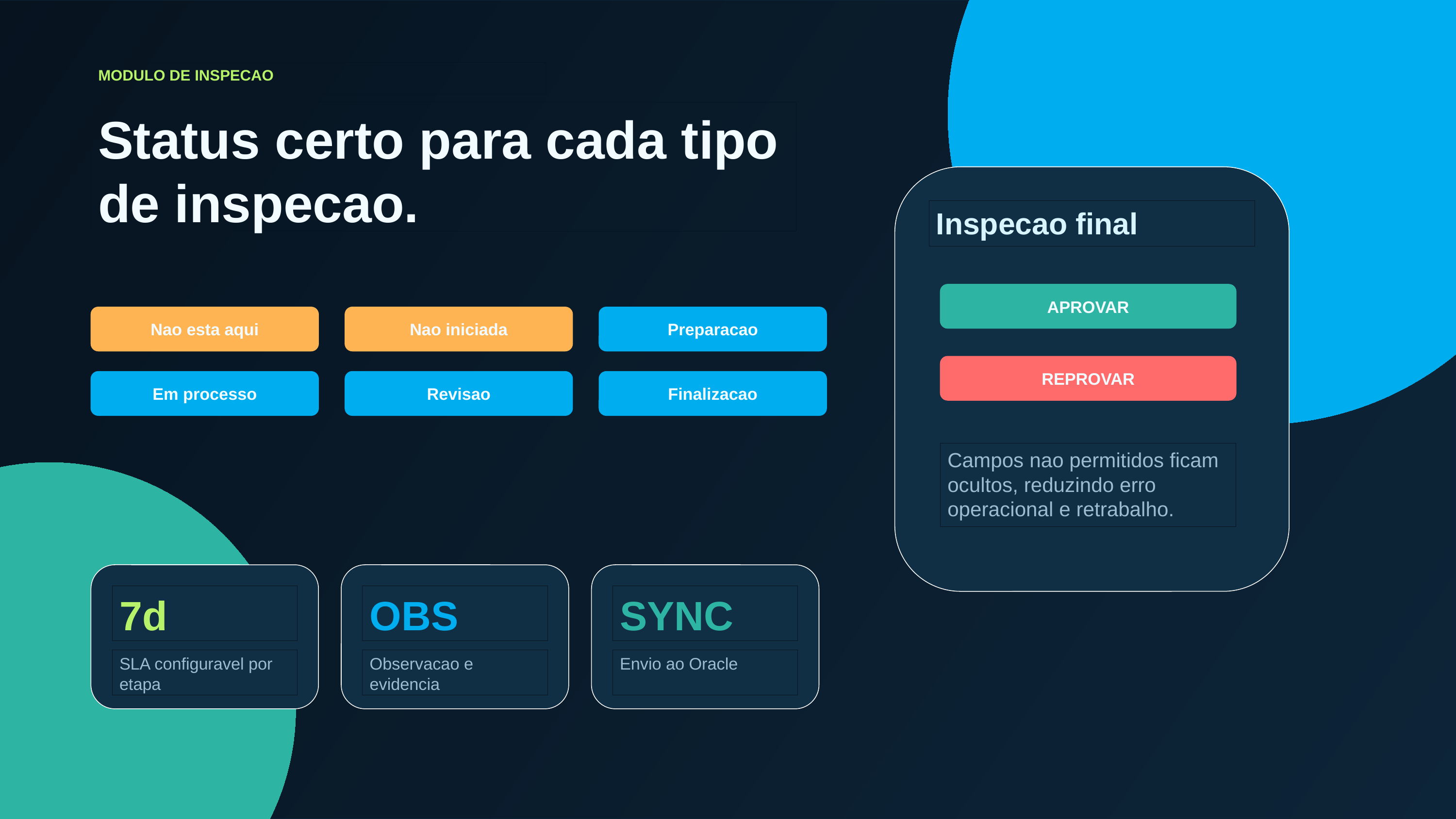

MODULO DE INSPECAO
Status certo para cada tipo de inspecao.

Inspecao final
APROVAR
Nao esta aqui
Nao iniciada
Preparacao
REPROVAR
Em processo
Revisao
Finalizacao
Campos nao permitidos ficam ocultos, reduzindo erro operacional e retrabalho.

7d
OBS
SYNC
SLA configuravel por etapa
Observacao e evidencia
Envio ao Oracle